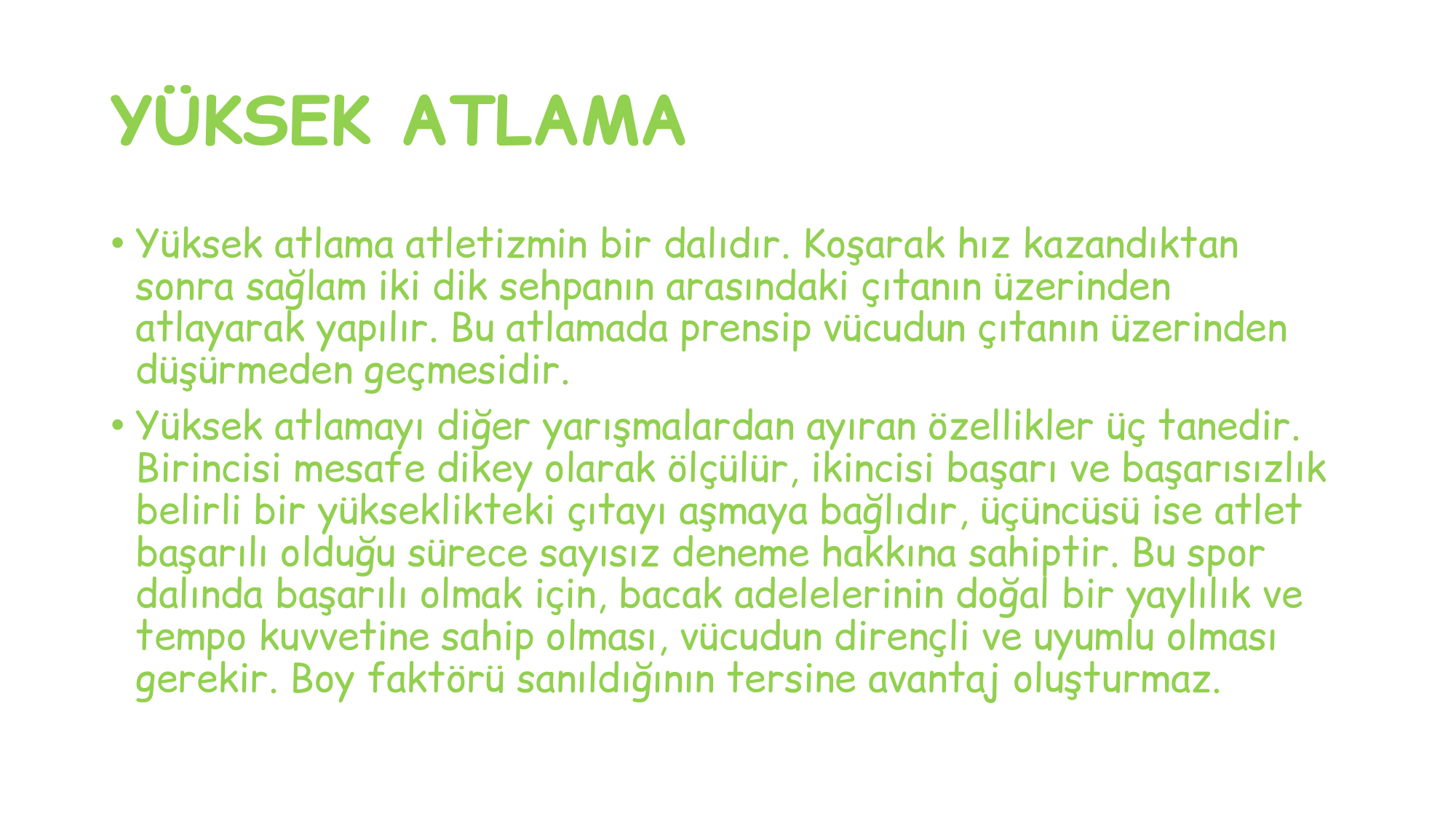

# YÜKSEK ATLAMA
Yüksek atlama atletizmin bir dalıdır. Koşarak hız kazandıktan sonra sağlam iki dik sehpanın arasındaki çıtanın üzerinden atlayarak yapılır. Bu atlamada prensip vücudun çıtanın üzerinden düşürmeden geçmesidir.
Yüksek atlamayı diğer yarışmalardan ayıran özellikler üç tanedir. Birincisi mesafe dikey olarak ölçülür, ikincisi başarı ve başarısızlık belirli bir yükseklikteki çıtayı aşmaya bağlıdır, üçüncüsü ise atlet başarılı olduğu sürece sayısız deneme hakkına sahiptir. Bu spor dalında başarılı olmak için, bacak adelelerinin doğal bir yaylılık ve tempo kuvvetine sahip olması, vücudun dirençli ve uyumlu olması gerekir. Boy faktörü sanıldığının tersine avantaj oluşturmaz.